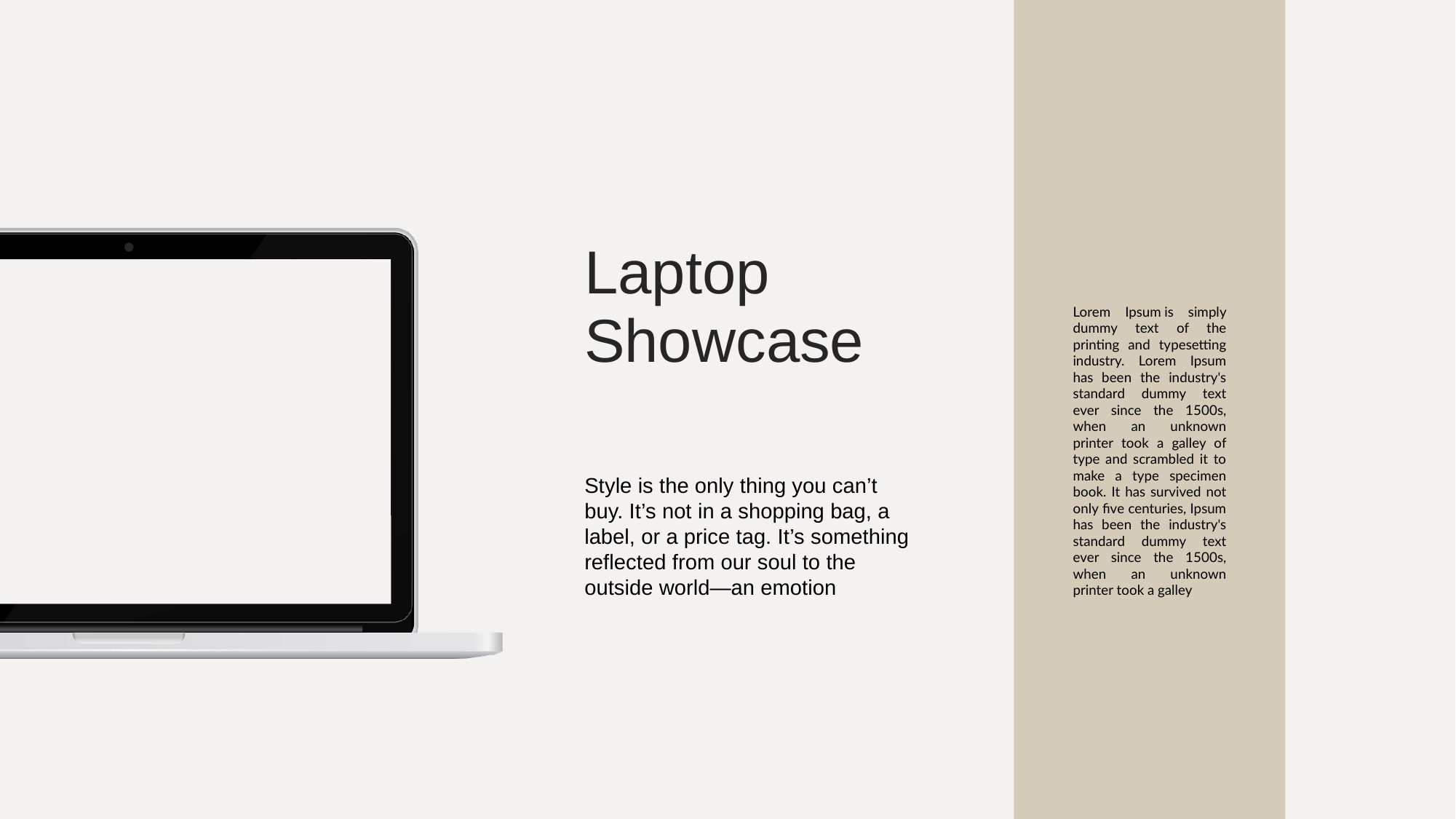

Laptop

Showcase
Lorem Ipsum is simply dummy text of the printing and typesetting industry. Lorem Ipsum has been the industry's standard dummy text ever since the 1500s, when an unknown printer took a galley of type and scrambled it to make a type specimen book. It has survived not only five centuries, Ipsum has been the industry's standard dummy text ever since the 1500s, when an unknown printer took a galley
Style is the only thing you can’t buy. It’s not in a shopping bag, a label, or a price tag. It’s something reflected from our soul to the outside world—an emotion